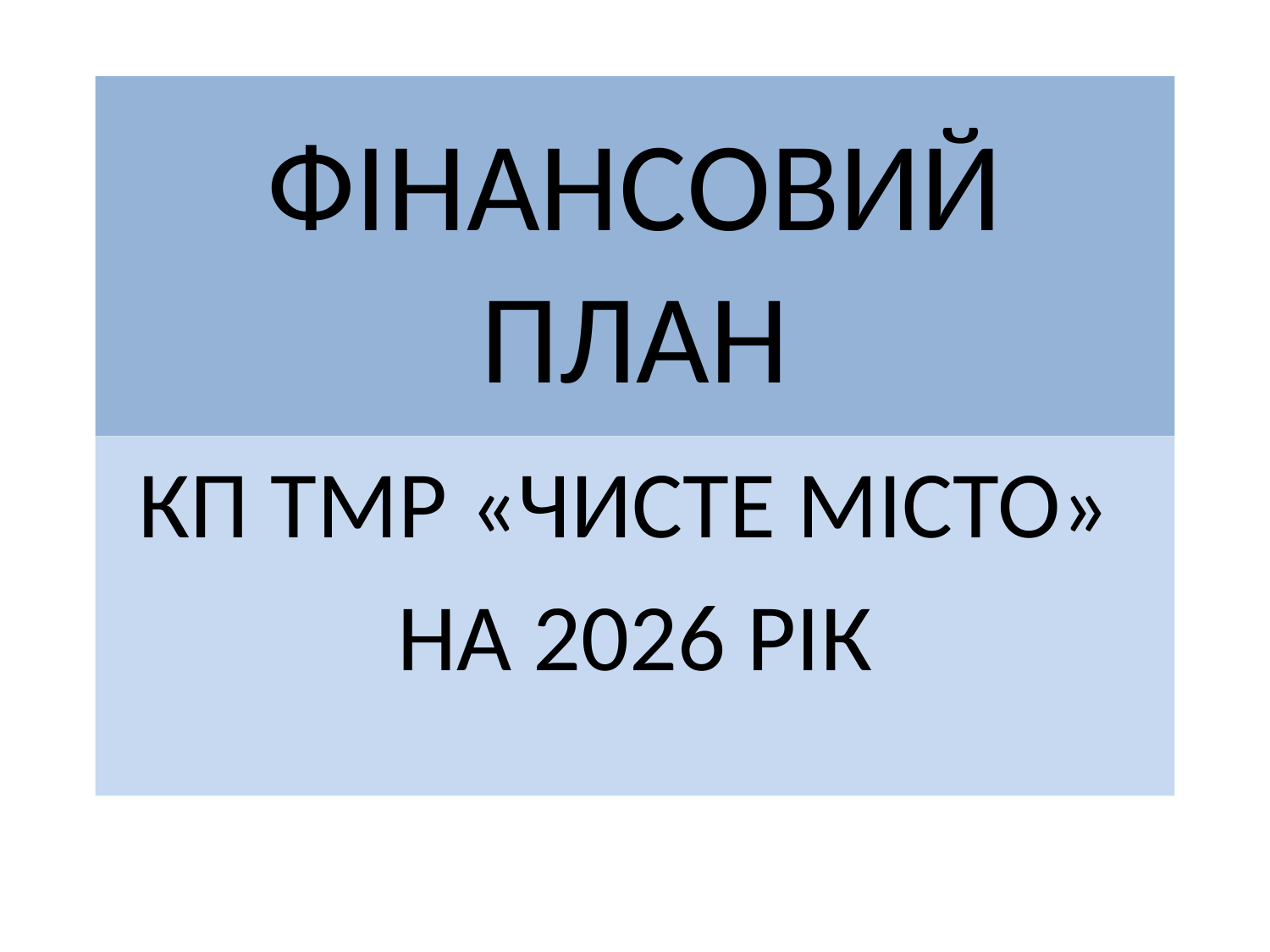

# ФІНАНСОВИЙ ПЛАН
КП ТМР «ЧИСТЕ МІСТО»
НА 2026 РІК